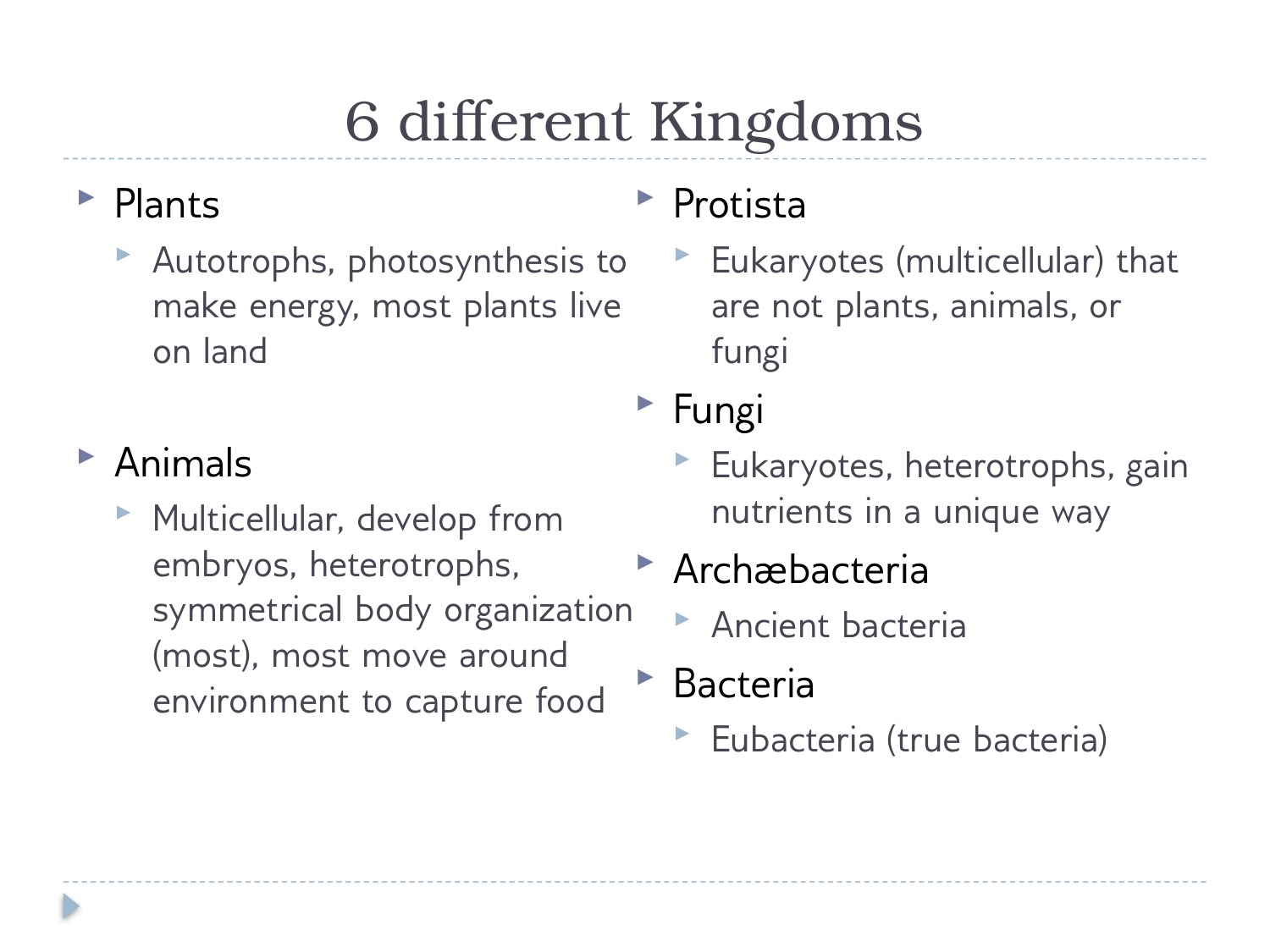

# 6 different Kingdoms
Plants
Autotrophs, photosynthesis to make energy, most plants live on land

Animals
Multicellular, develop from embryos, heterotrophs, symmetrical body organization (most), most move around environment to capture food

Protista
Eukaryotes (multicellular) that are not plants, animals, or fungi
Fungi
Eukaryotes, heterotrophs, gain nutrients in a unique way
Archaebacteria
Ancient bacteria
Bacteria
Eubacteria (true bacteria)